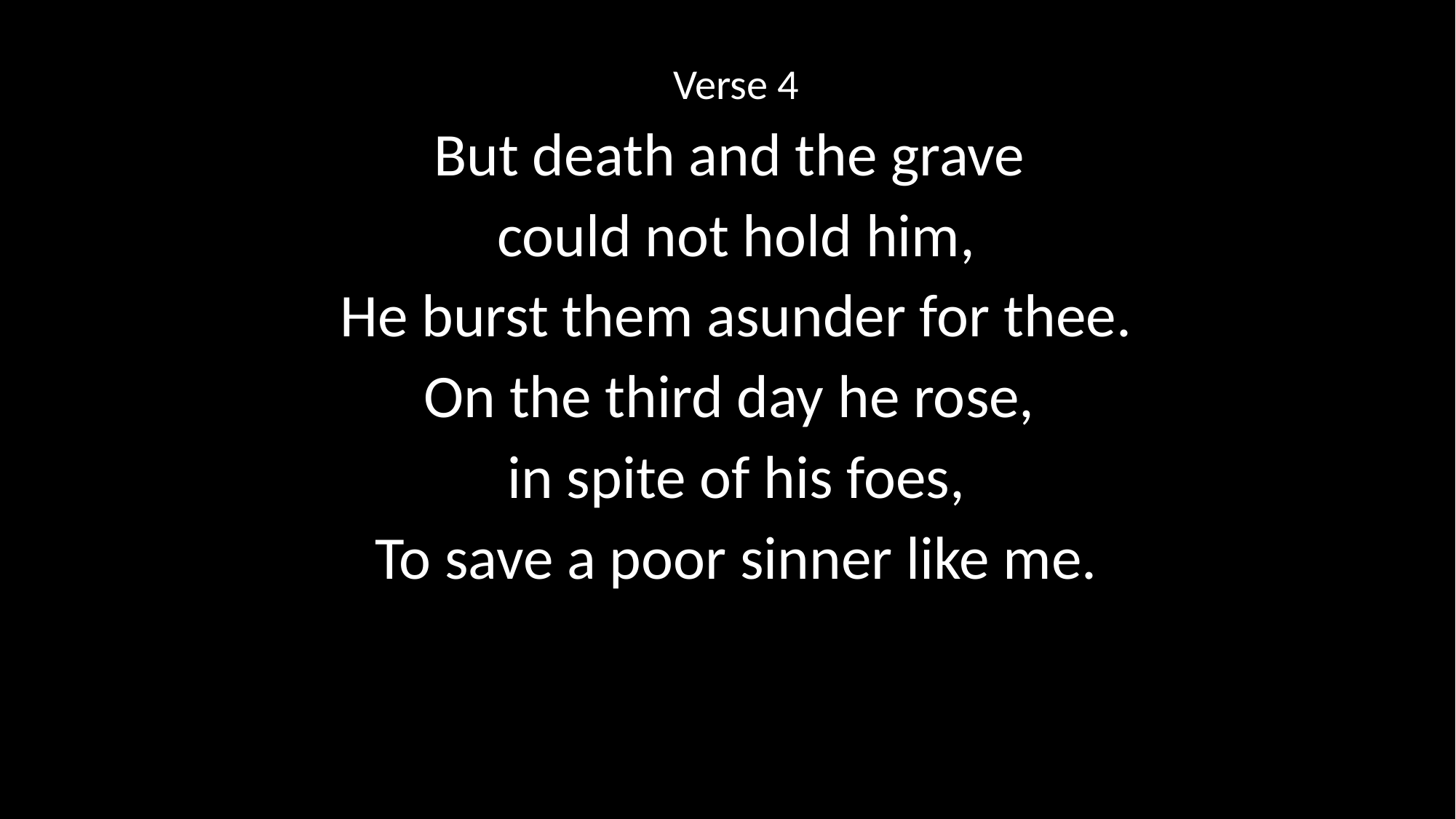

Verse 4
But death and the grave
could not hold him,
He burst them asunder for thee.
On the third day he rose,
in spite of his foes,
To save a poor sinner like me.